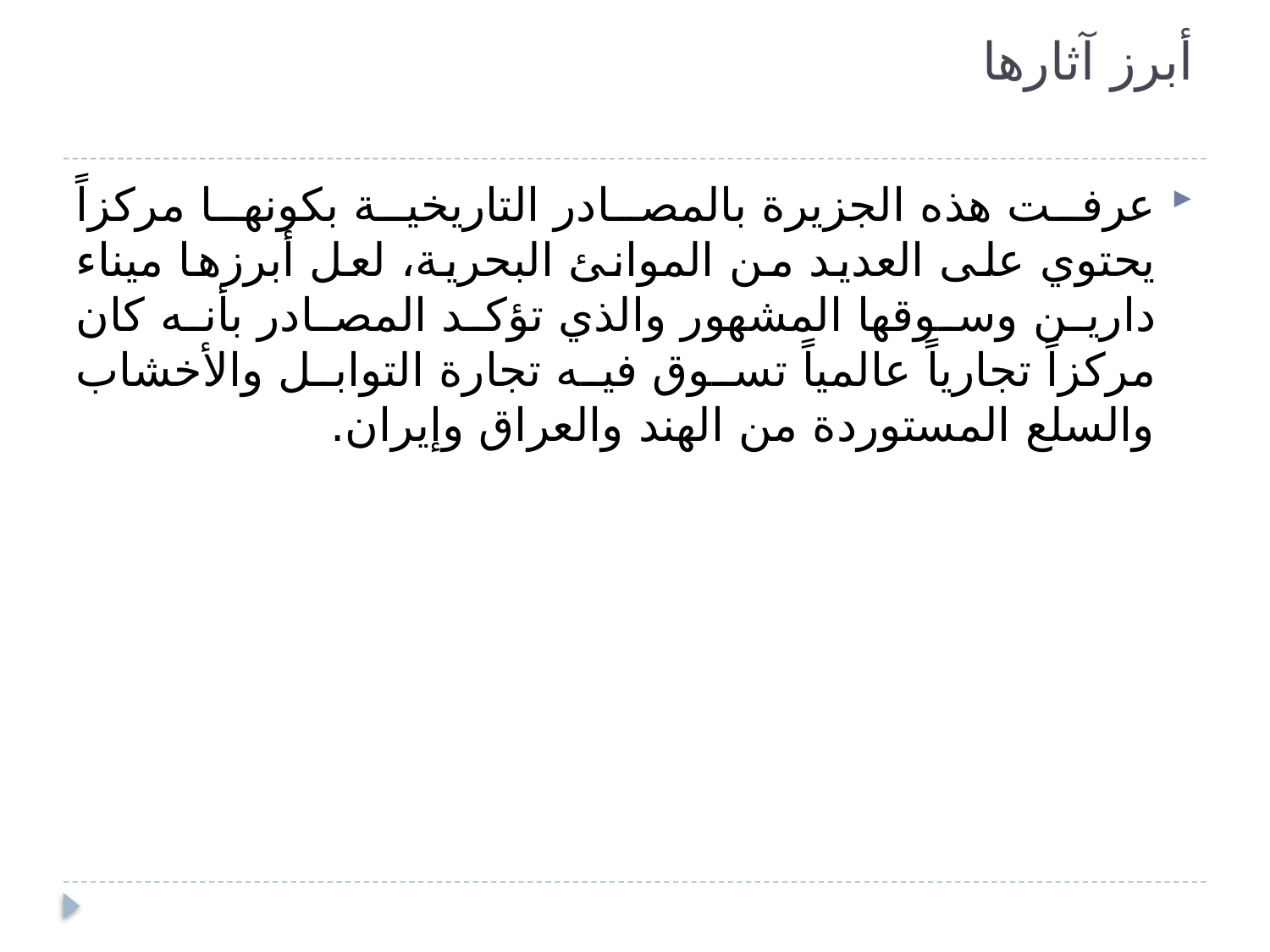

# أبرز آثارها
عرفت هذه الجزيرة بالمصادر التاريخية بكونها مركزاً يحتوي على العديد من الموانئ البحرية، لعل أبرزها ميناء دارين وسوقها المشهور والذي تؤكد المصادر بأنه كان مركزاً تجارياً عالمياً تسوق فيه تجارة التوابل والأخشاب والسلع المستوردة من الهند والعراق وإيران.